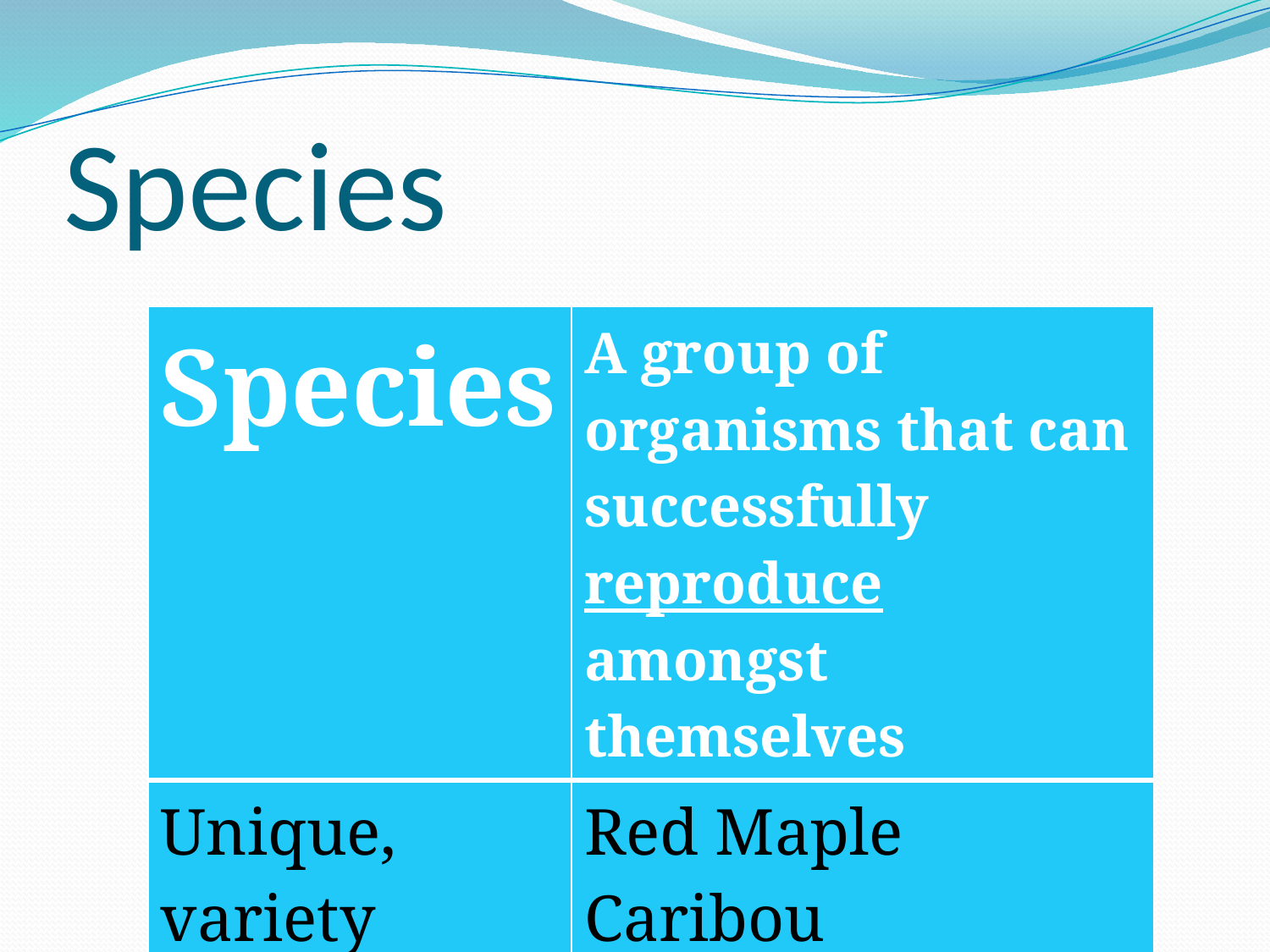

# Species
| Species | A group of organisms that can successfully reproduce amongst themselves |
| --- | --- |
| Unique, variety | Red Maple Caribou |